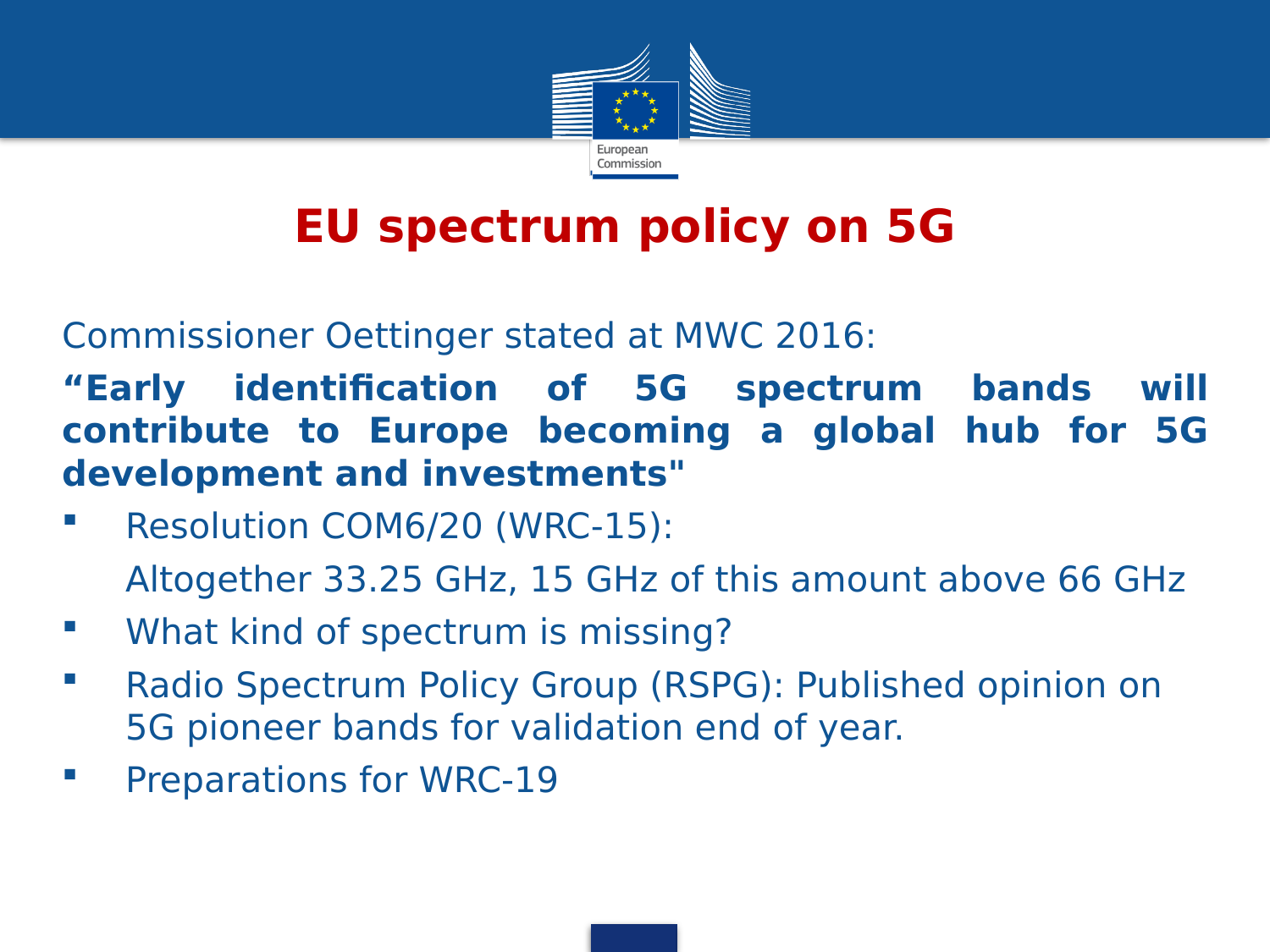

EU spectrum policy on 5G
Commissioner Oettinger stated at MWC 2016:
“Early identification of 5G spectrum bands will contribute to Europe becoming a global hub for 5G development and investments"
Resolution COM6/20 (WRC-15):
Altogether 33.25 GHz, 15 GHz of this amount above 66 GHz
What kind of spectrum is missing?
Radio Spectrum Policy Group (RSPG): Published opinion on 5G pioneer bands for validation end of year.
Preparations for WRC-19